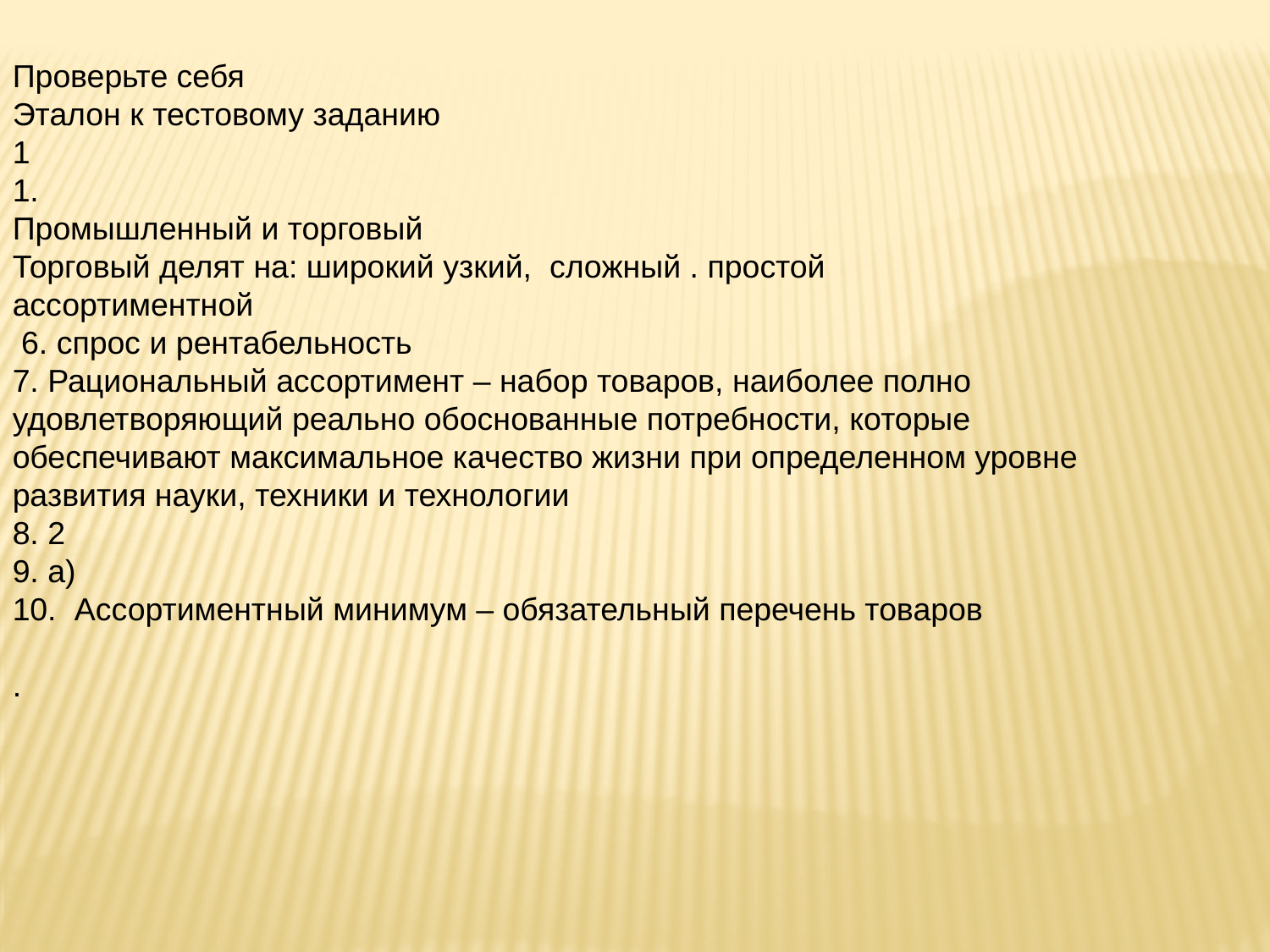

Проверьте себя
Эталон к тестовому заданию
1
1.
Промышленный и торговый
Торговый делят на: широкий узкий,  сложный . простой
ассортиментной
 6. спрос и рентабельность
7. Рациональный ассортимент – набор товаров, наиболее полно удовлетворяющий реально обоснованные потребности, которые обеспечивают максимальное качество жизни при определенном уровне развития науки, техники и технологии
8. 2
9. а)
10.  Ассортиментный минимум – обязательный перечень товаров

.